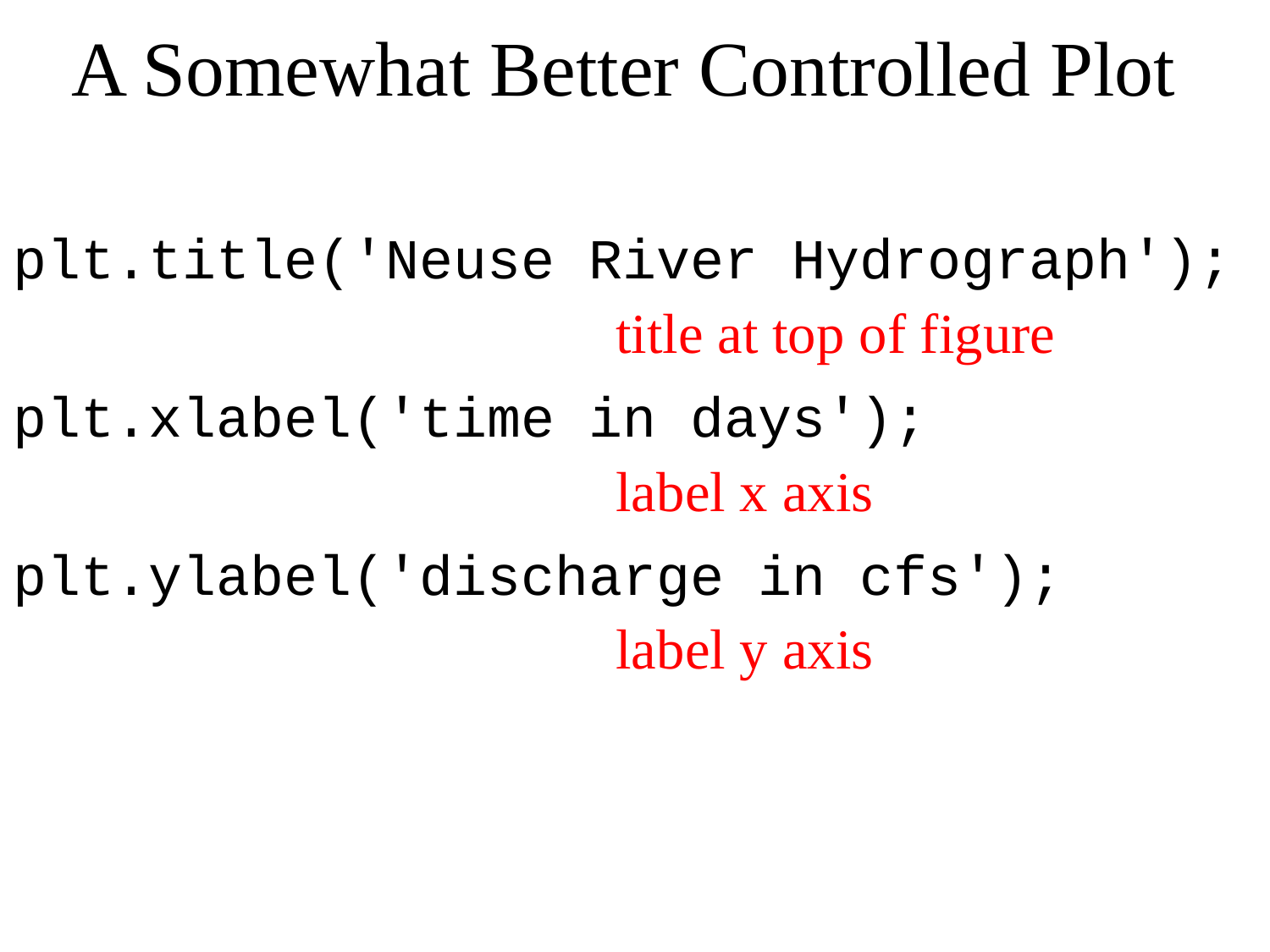

A Somewhat Better Controlled Plot

plt.title('Neuse River Hydrograph');

plt.xlabel('time in days');

plt.ylabel('discharge in cfs');

title at top of figure

label x axis

label y axis